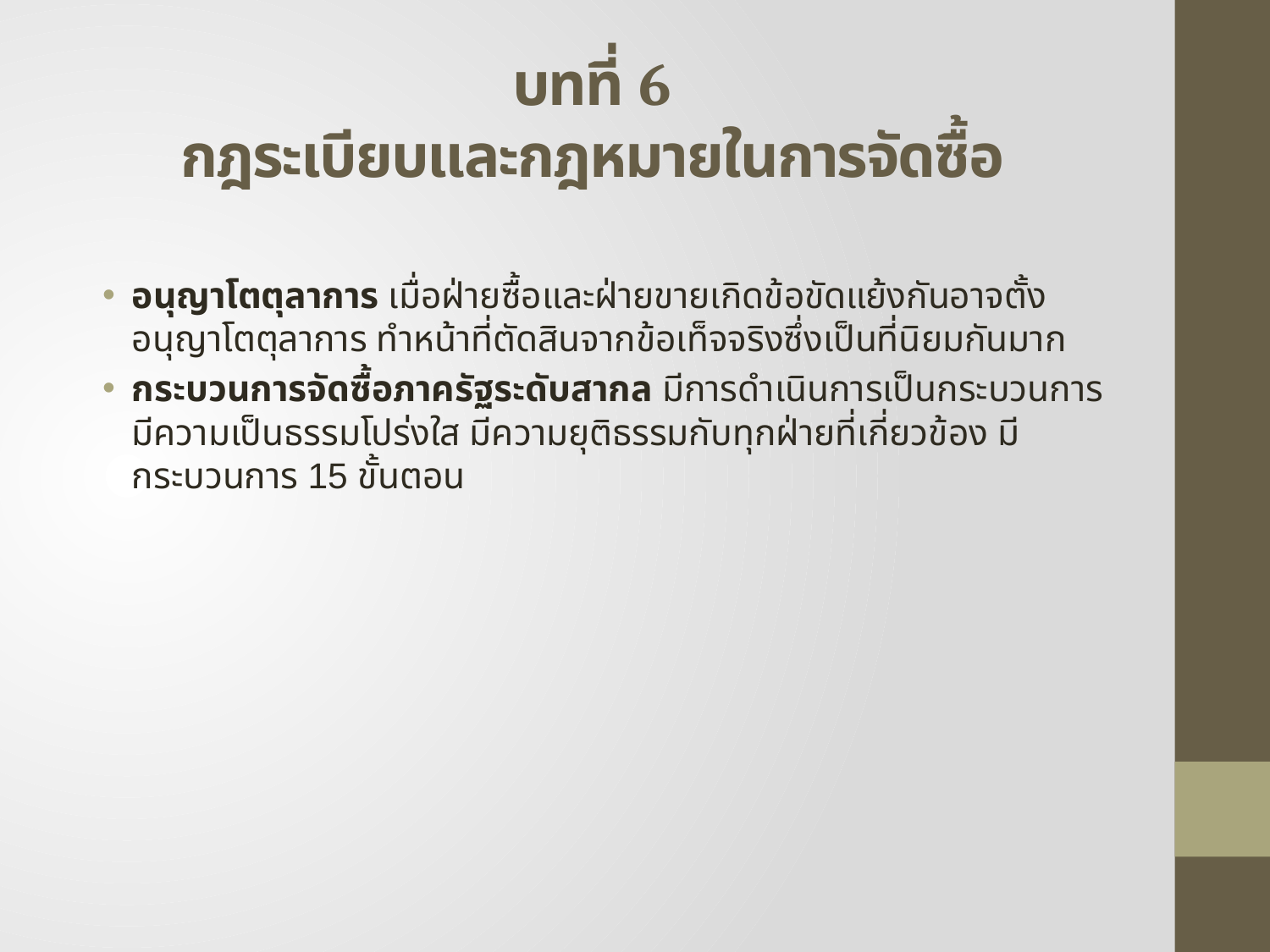

# บทที่ 6 กฎระเบียบและกฎหมายในการจัดซื้อ
อนุญาโตตุลาการ เมื่อฝ่ายซื้อและฝ่ายขายเกิดข้อขัดแย้งกันอาจตั้งอนุญาโตตุลาการ ทำหน้าที่ตัดสินจากข้อเท็จจริงซึ่งเป็นที่นิยมกันมาก
กระบวนการจัดซื้อภาครัฐระดับสากล มีการดำเนินการเป็นกระบวนการ มีความเป็นธรรมโปร่งใส มีความยุติธรรมกับทุกฝ่ายที่เกี่ยวข้อง มีกระบวนการ 15 ขั้นตอน